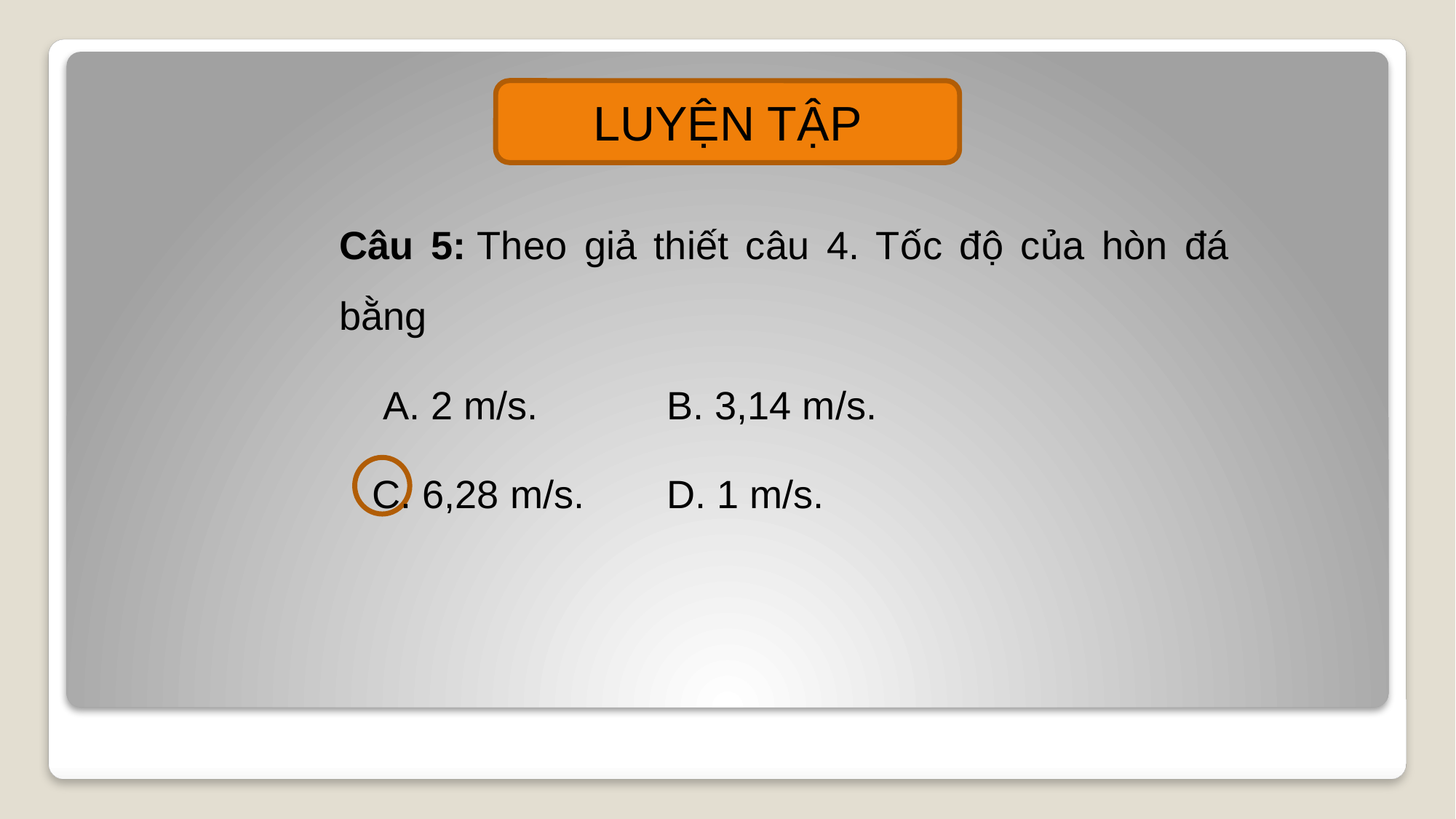

LUYỆN TẬP
Câu 5: Theo giả thiết câu 4. Tốc độ của hòn đá bằng
    A. 2 m/s.		B. 3,14 m/s.
   C. 6,28 m/s.	D. 1 m/s.